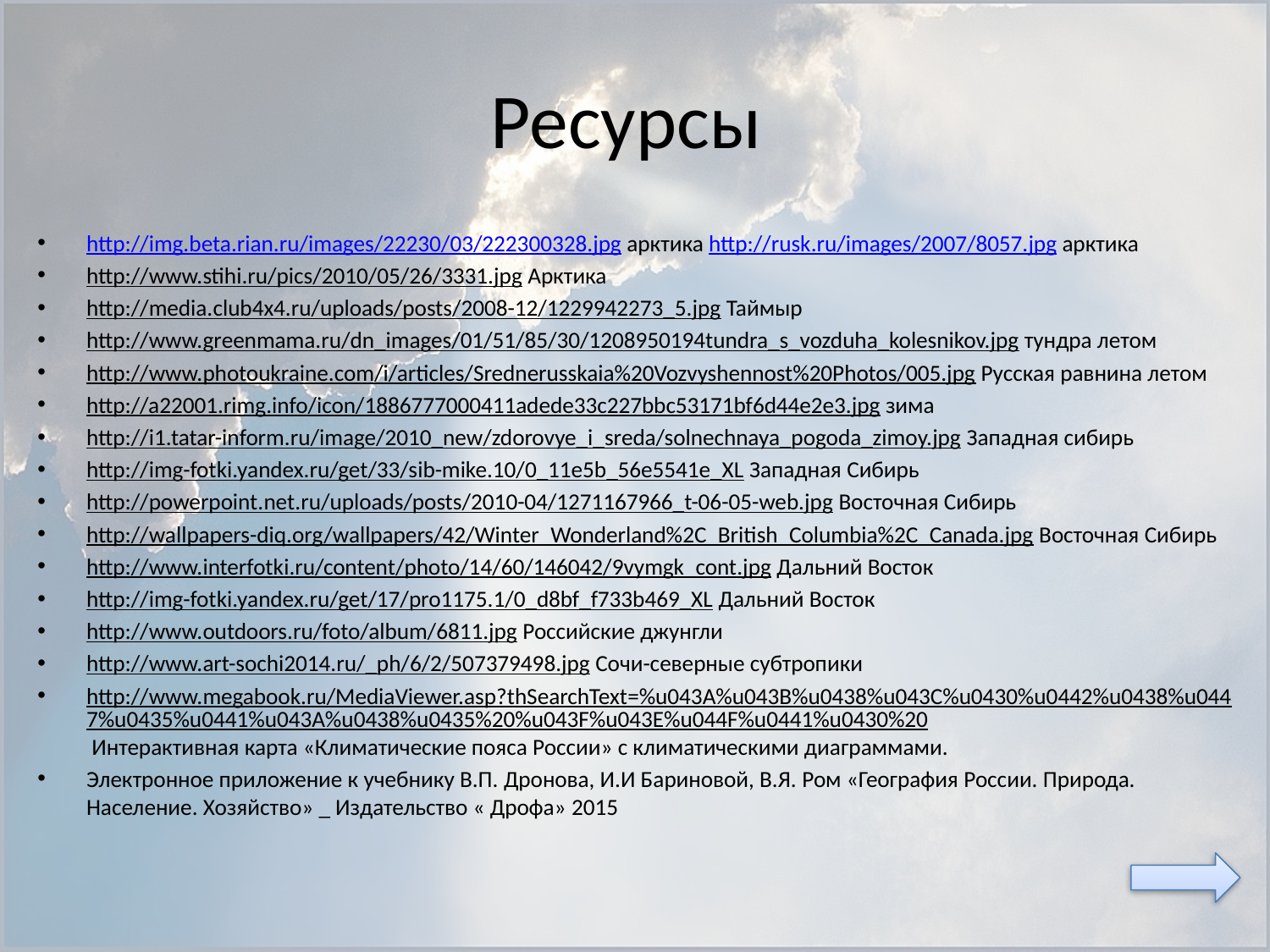

# Ресурсы
http://img.beta.rian.ru/images/22230/03/222300328.jpg арктика http://rusk.ru/images/2007/8057.jpg арктика
http://www.stihi.ru/pics/2010/05/26/3331.jpg Арктика
http://media.club4x4.ru/uploads/posts/2008-12/1229942273_5.jpg Таймыр
http://www.greenmama.ru/dn_images/01/51/85/30/1208950194tundra_s_vozduha_kolesnikov.jpg тундра летом
http://www.photoukraine.com/i/articles/Srednerusskaia%20Vozvyshennost%20Photos/005.jpg Русская равнина летом
http://a22001.rimg.info/icon/1886777000411adede33c227bbc53171bf6d44e2e3.jpg зима
http://i1.tatar-inform.ru/image/2010_new/zdorovye_i_sreda/solnechnaya_pogoda_zimoy.jpg Западная сибирь
http://img-fotki.yandex.ru/get/33/sib-mike.10/0_11e5b_56e5541e_XL Западная Сибирь
http://powerpoint.net.ru/uploads/posts/2010-04/1271167966_t-06-05-web.jpg Восточная Сибирь
http://wallpapers-diq.org/wallpapers/42/Winter_Wonderland%2C_British_Columbia%2C_Canada.jpg Восточная Сибирь
http://www.interfotki.ru/content/photo/14/60/146042/9vymgk_cont.jpg Дальний Восток
http://img-fotki.yandex.ru/get/17/pro1175.1/0_d8bf_f733b469_XL Дальний Восток
http://www.outdoors.ru/foto/album/6811.jpg Российские джунгли
http://www.art-sochi2014.ru/_ph/6/2/507379498.jpg Сочи-северные субтропики
http://www.megabook.ru/MediaViewer.asp?thSearchText=%u043A%u043B%u0438%u043C%u0430%u0442%u0438%u0447%u0435%u0441%u043A%u0438%u0435%20%u043F%u043E%u044F%u0441%u0430%20 Интерактивная карта «Климатические пояса России» с климатическими диаграммами.
Электронное приложение к учебнику В.П. Дронова, И.И Бариновой, В.Я. Ром «География России. Природа. Население. Хозяйство» _ Издательство « Дрофа» 2015